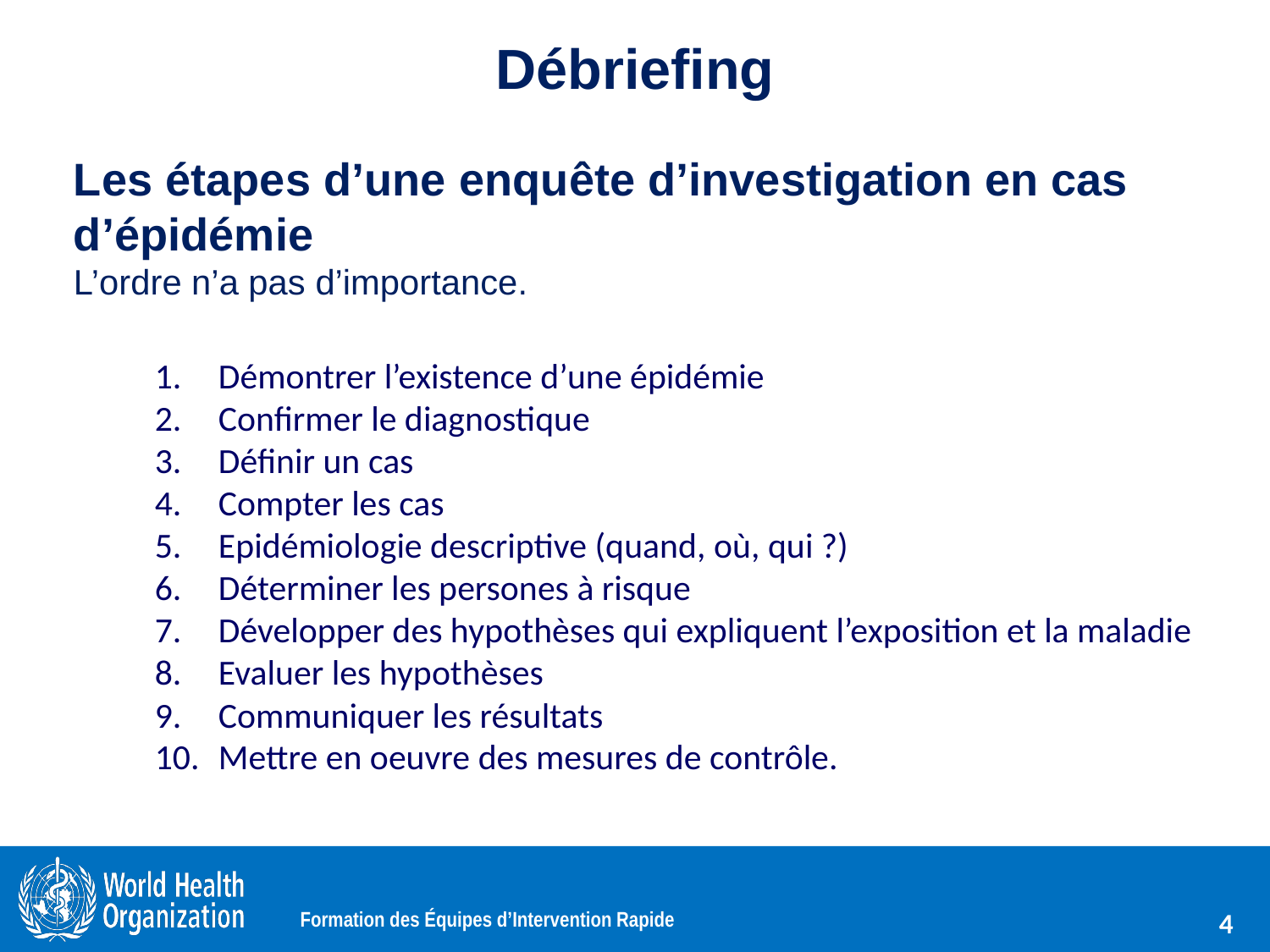

# Débriefing
Les étapes d’une enquête d’investigation en cas d’épidémie
L’ordre n’a pas d’importance.

Démontrer l’existence d’une épidémie
Confirmer le diagnostique
Définir un cas
Compter les cas
Epidémiologie descriptive (quand, où, qui ?)
Déterminer les persones à risque
Développer des hypothèses qui expliquent l’exposition et la maladie
Evaluer les hypothèses
Communiquer les résultats
Mettre en oeuvre des mesures de contrôle.